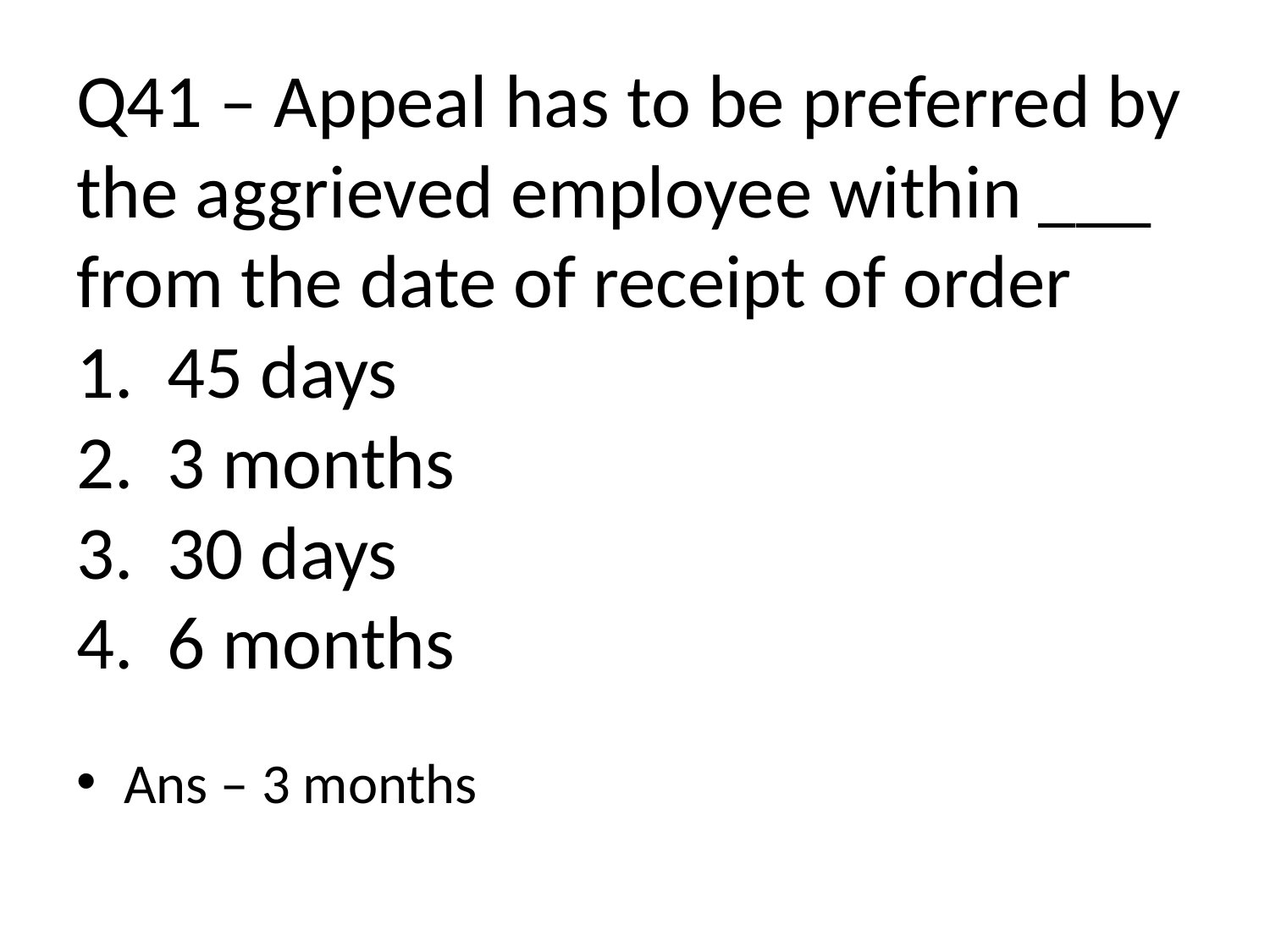

# Q41 – Appeal has to be preferred by the aggrieved employee within ___  from the date of receipt of order 1.  45 days 2.  3 months 3.  30 days 4.  6 months
Ans – 3 months